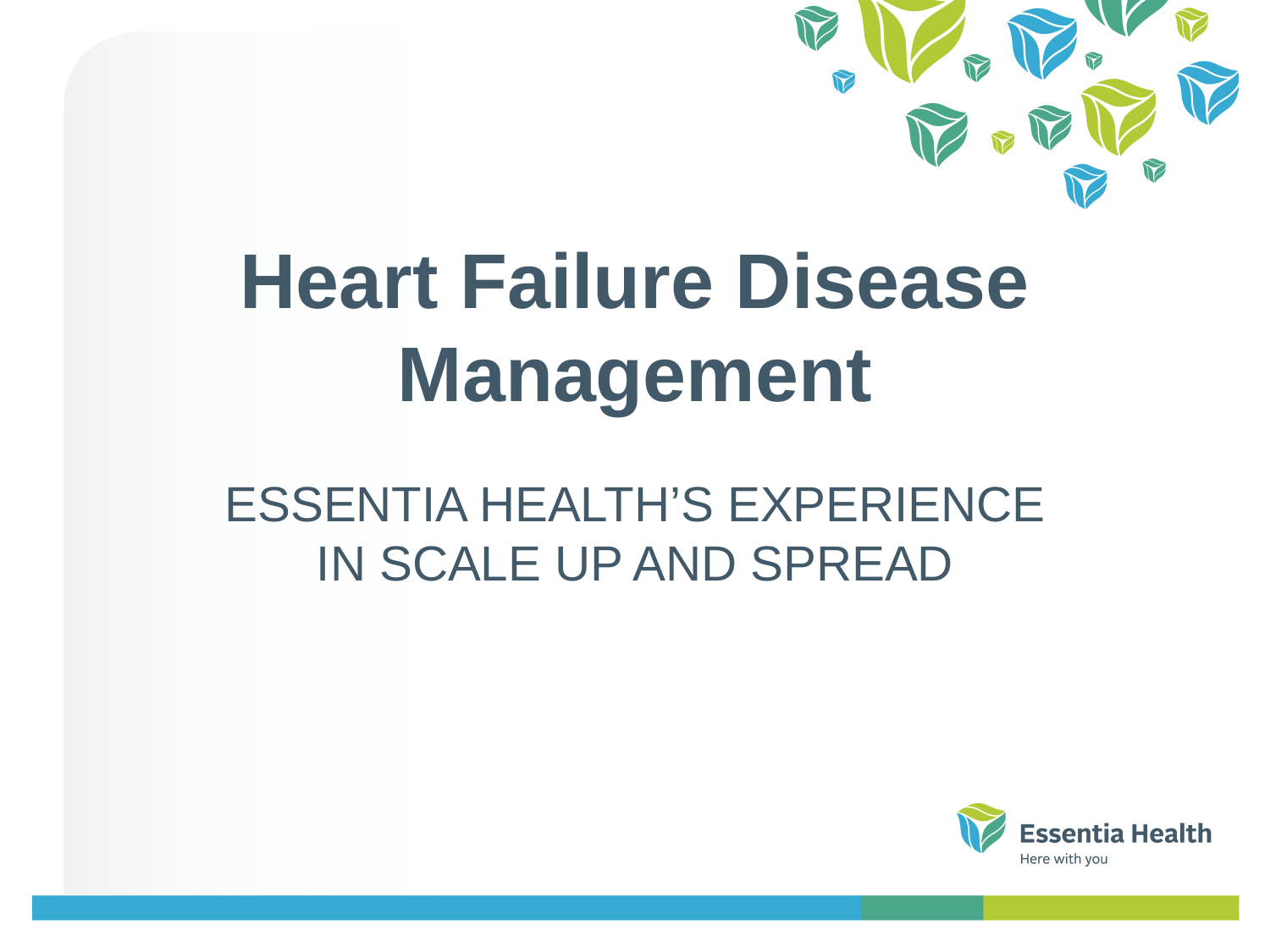

# Heart Failure Disease Management
ESSENTIA HEALTH’S EXPERIENCE IN SCALE UP AND SPREAD